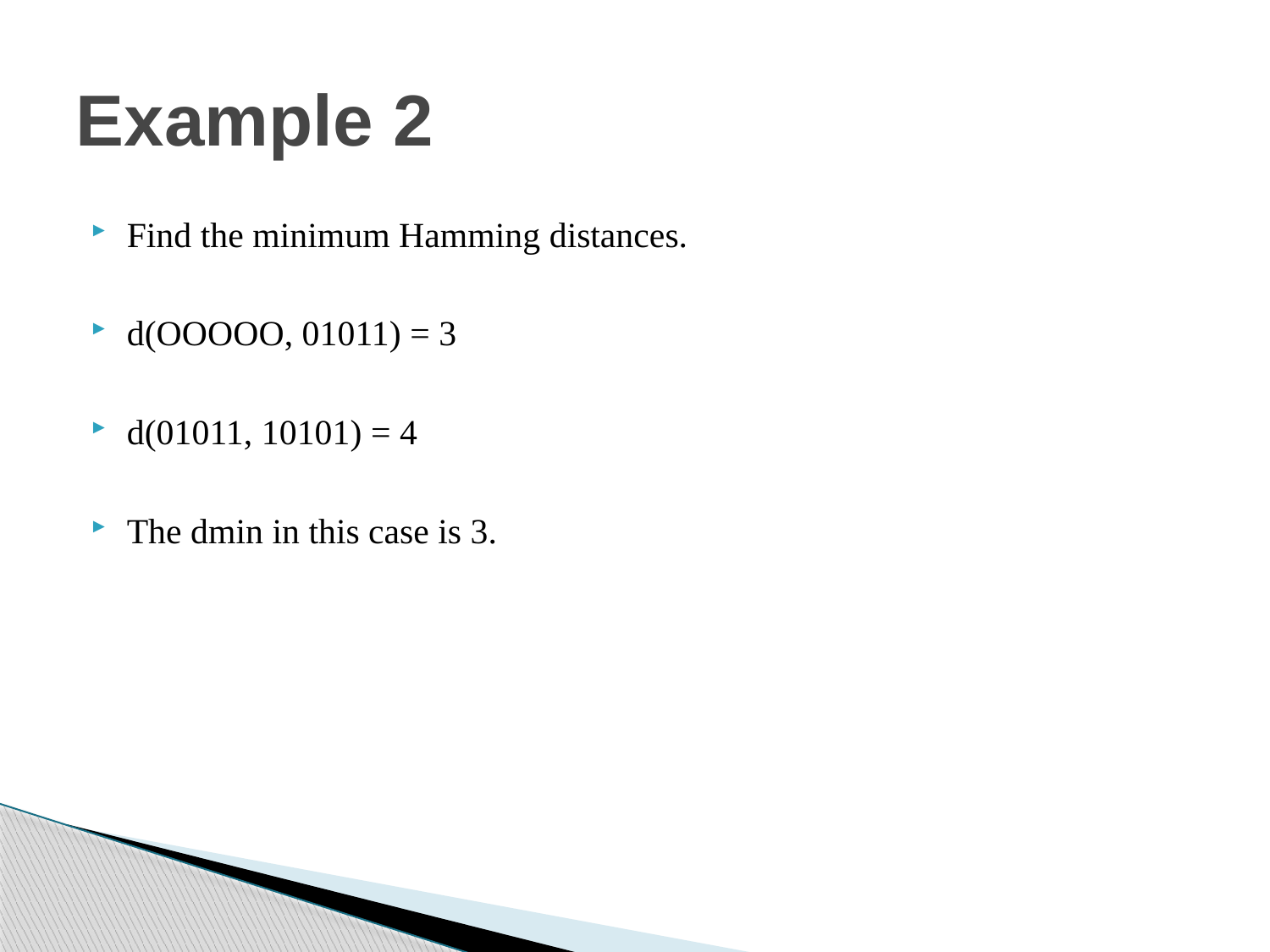

# Example 2
Find the minimum Hamming distances.

d(OOOOO, 01011) = 3

d(01011, 10101) = 4

The dmin in this case is 3.